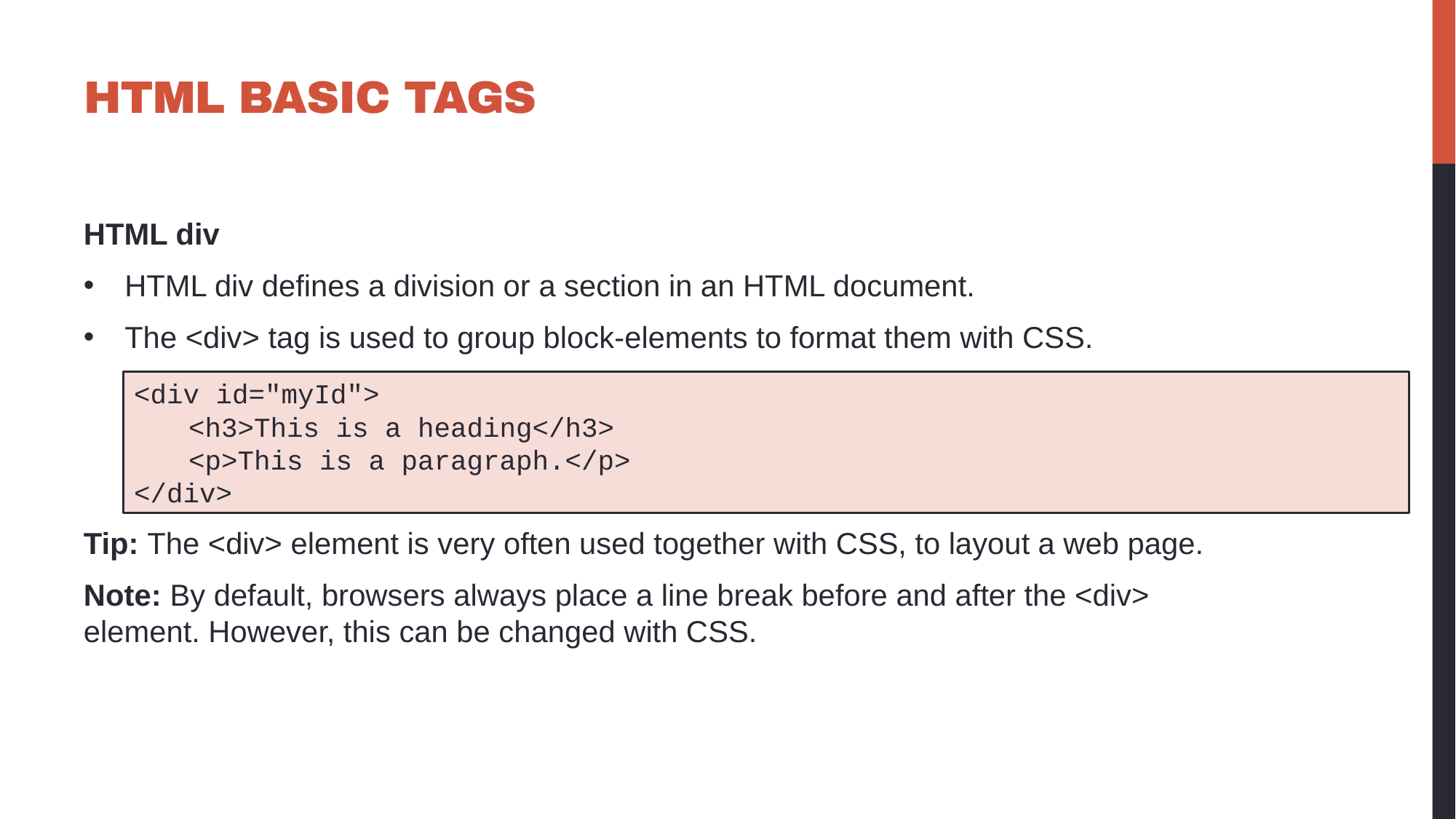

# HTML Basic Tags
HTML div
HTML div defines a division or a section in an HTML document.
The <div> tag is used to group block-elements to format them with CSS.

Tip: The <div> element is very often used together with CSS, to layout a web page.
Note: By default, browsers always place a line break before and after the <div> element. However, this can be changed with CSS.

<div id="myId">
<h3>This is a heading</h3>
<p>This is a paragraph.</p>
</div>